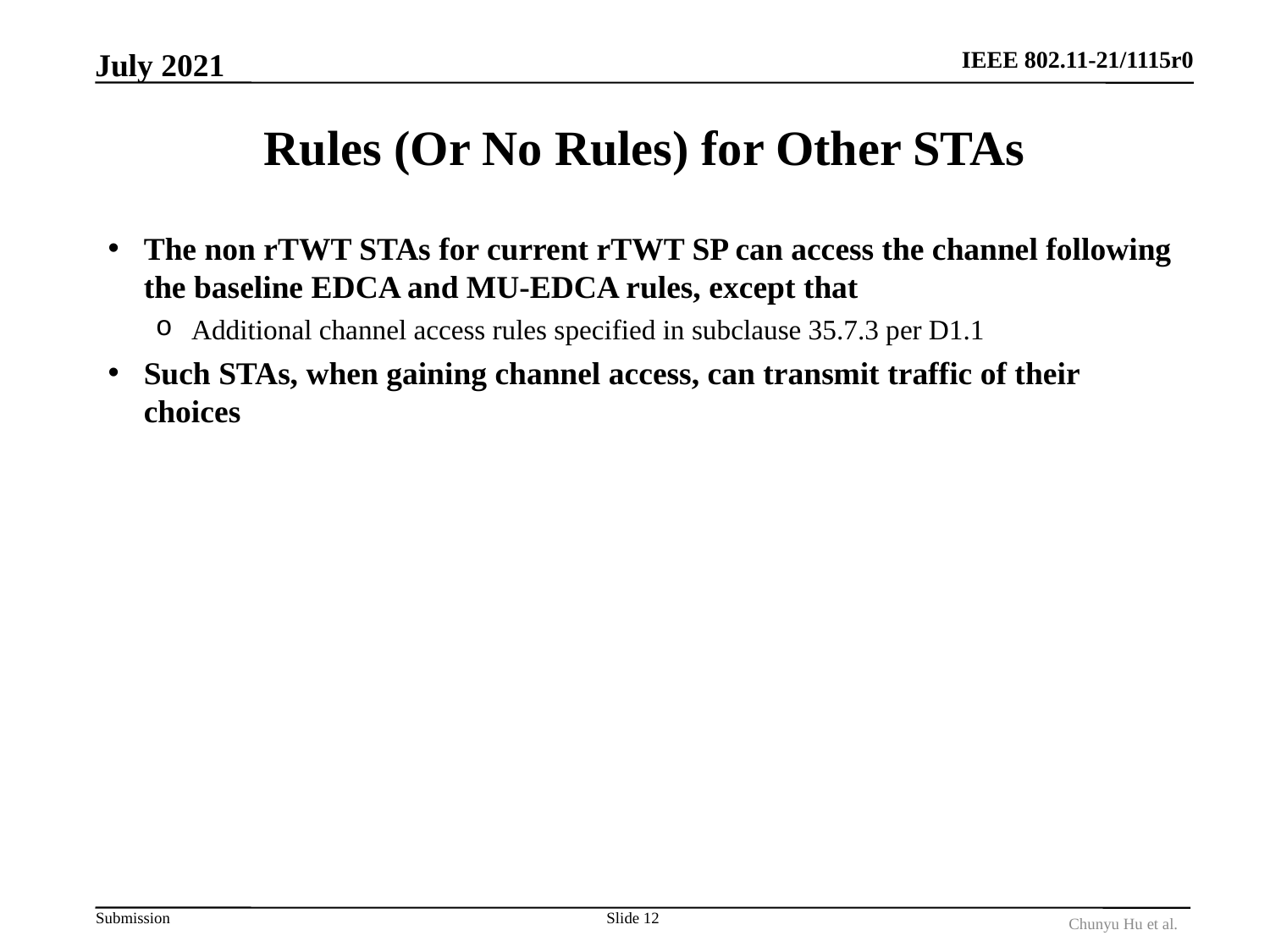

July 2021
# Rules (Or No Rules) for Other STAs
The non rTWT STAs for current rTWT SP can access the channel following the baseline EDCA and MU-EDCA rules, except that
Additional channel access rules specified in subclause 35.7.3 per D1.1
Such STAs, when gaining channel access, can transmit traffic of their choices
Slide 12
Chunyu Hu et al.